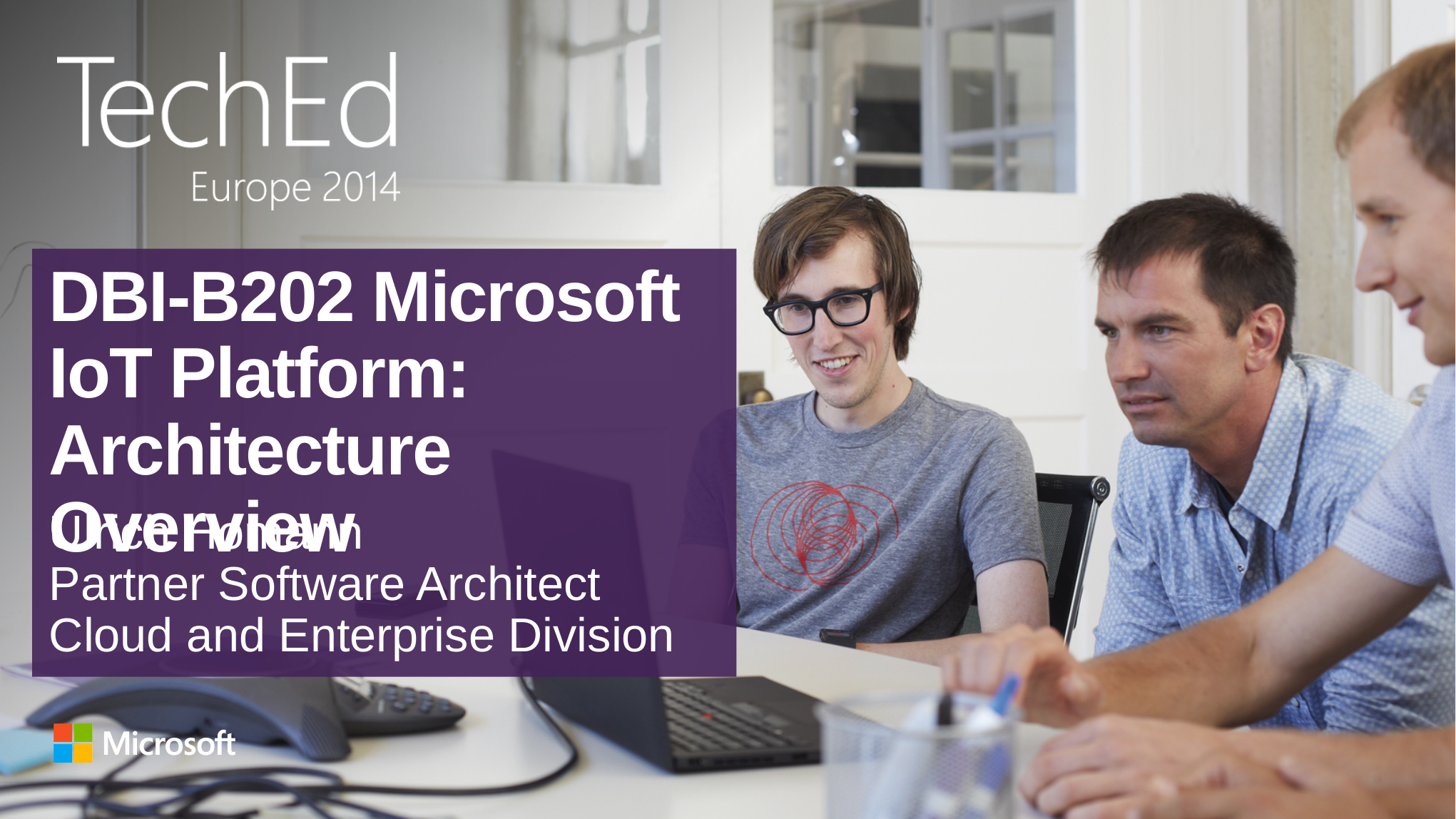

# DBI-B202 Microsoft IoT Platform: Architecture Overview
Ulrich Homann
Partner Software Architect
Cloud and Enterprise Division